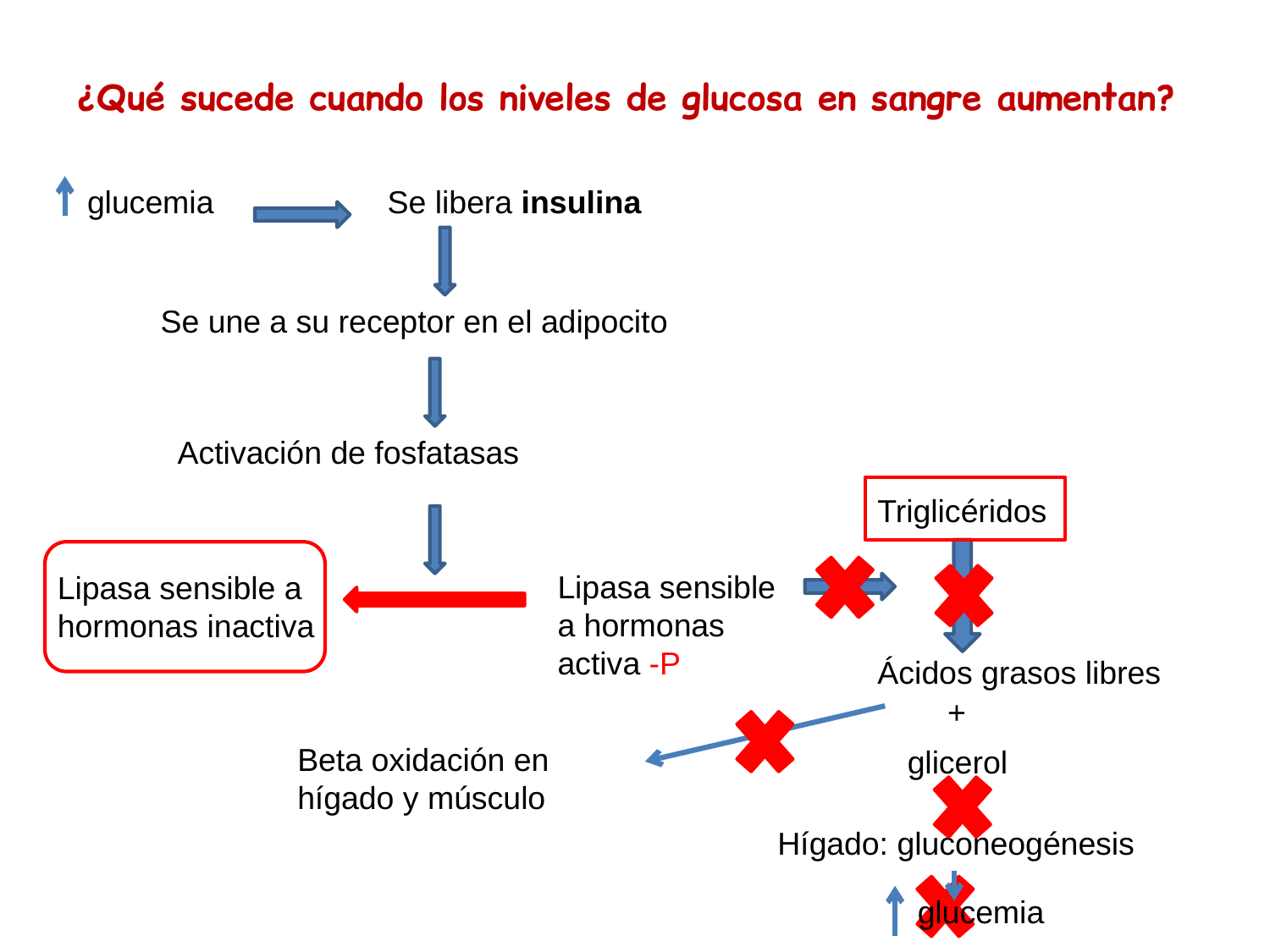

# ¿Qué sucede cuando los niveles de glucosa en sangre aumentan?
glucemia
Se libera insulina

Se une a su receptor en el adipocito

Activación de fosfatasas

Triglicéridos

Lipasa sensible a hormonas activa -P
Lipasa sensible a hormonas inactiva

Ácidos grasos libres
+

Beta oxidación en hígado y músculo
glicerol

Hígado: gluconeogénesis
glucemia